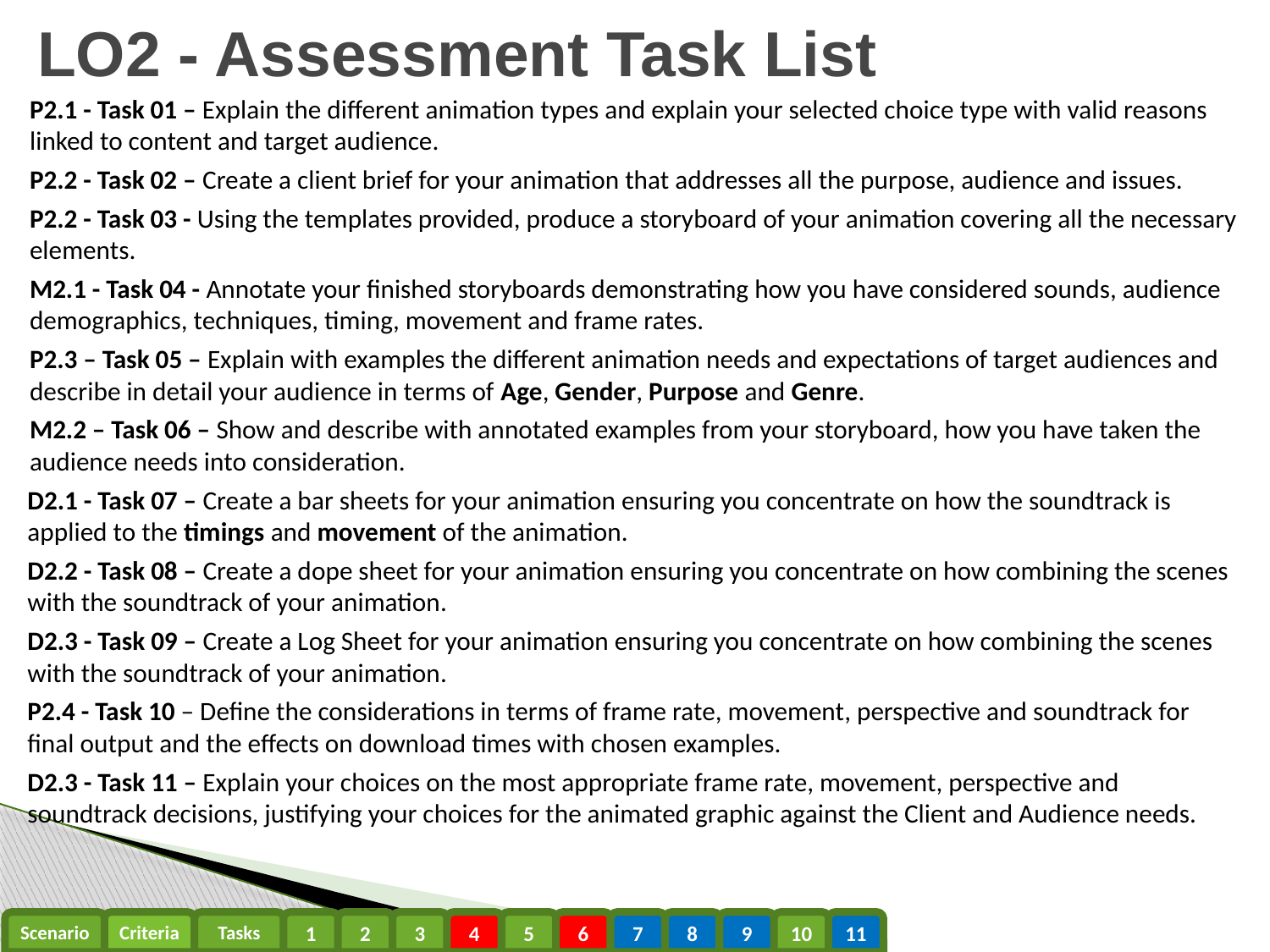

# LO2 - Assessment Task List
P2.1 - Task 01 – Explain the different animation types and explain your selected choice type with valid reasons linked to content and target audience.
P2.2 - Task 02 – Create a client brief for your animation that addresses all the purpose, audience and issues.
P2.2 - Task 03 - Using the templates provided, produce a storyboard of your animation covering all the necessary elements.
M2.1 - Task 04 - Annotate your finished storyboards demonstrating how you have considered sounds, audience demographics, techniques, timing, movement and frame rates.
P2.3 – Task 05 – Explain with examples the different animation needs and expectations of target audiences and describe in detail your audience in terms of Age, Gender, Purpose and Genre.
M2.2 – Task 06 – Show and describe with annotated examples from your storyboard, how you have taken the audience needs into consideration.
D2.1 - Task 07 – Create a bar sheets for your animation ensuring you concentrate on how the soundtrack is applied to the timings and movement of the animation.
D2.2 - Task 08 – Create a dope sheet for your animation ensuring you concentrate on how combining the scenes with the soundtrack of your animation.
D2.3 - Task 09 – Create a Log Sheet for your animation ensuring you concentrate on how combining the scenes with the soundtrack of your animation.
P2.4 - Task 10 – Define the considerations in terms of frame rate, movement, perspective and soundtrack for final output and the effects on download times with chosen examples.
D2.3 - Task 11 – Explain your choices on the most appropriate frame rate, movement, perspective and soundtrack decisions, justifying your choices for the animated graphic against the Client and Audience needs.